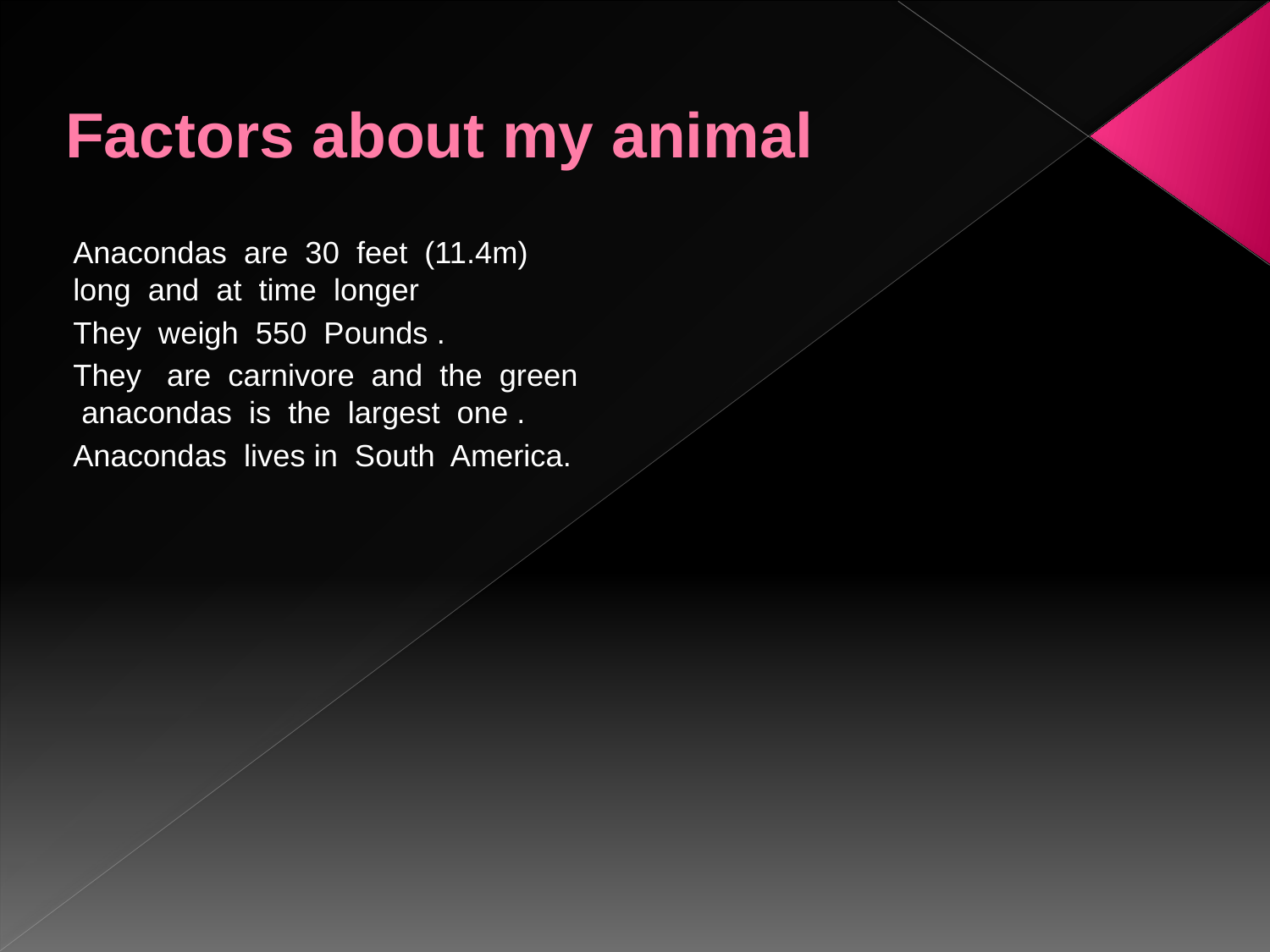

# Factors about my animal
Anacondas  are  30  feet  (11.4m)  long  and  at  time  longer
They  weigh  550  Pounds .
They   are  carnivore  and  the  green  anacondas  is  the  largest  one .
Anacondas  lives in  South  America.